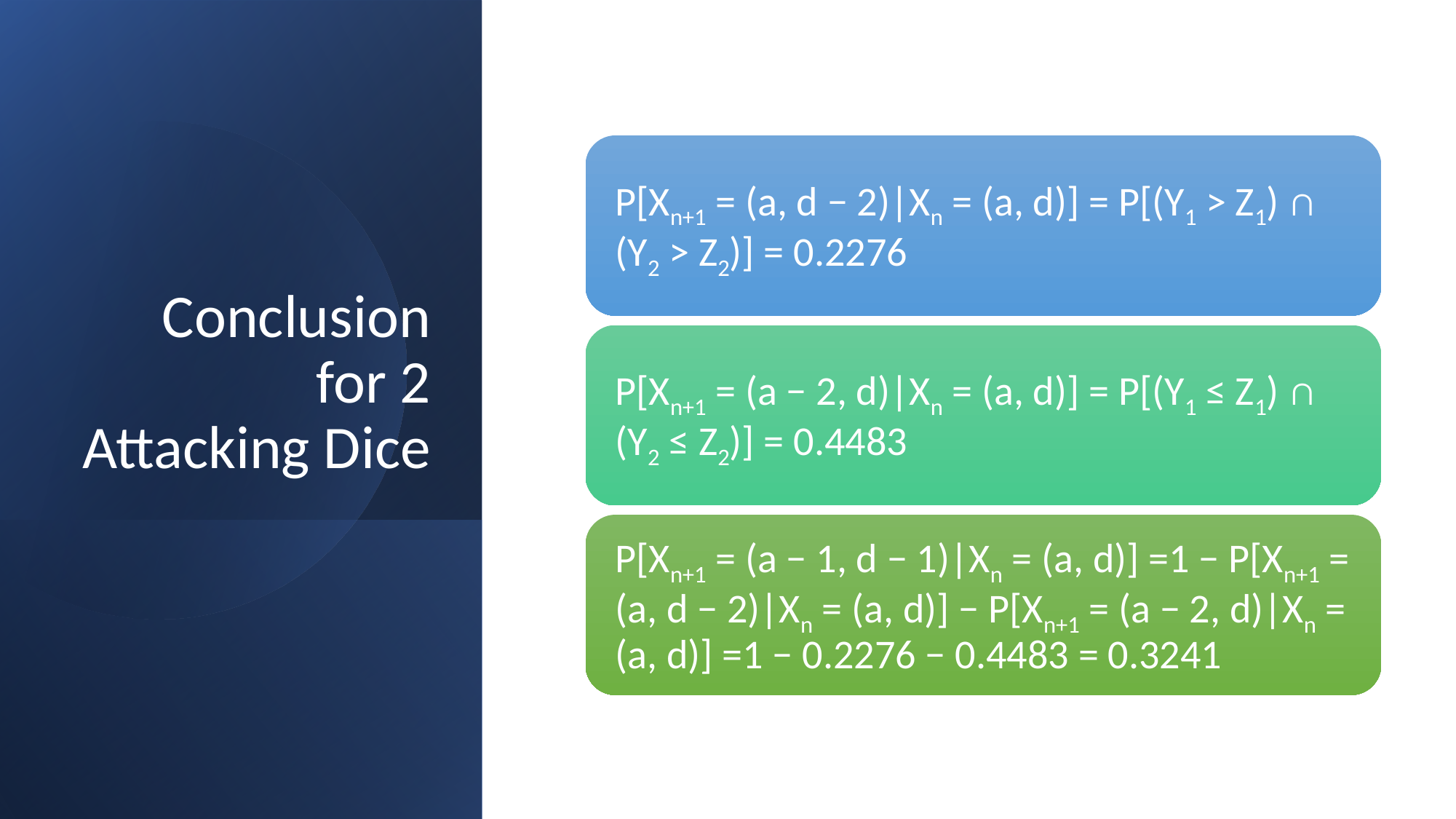

P[Xn+1 = (a, d − 2)|Xn = (a, d)] = P[(Y1 > Z1) ∩ (Y2 > Z2)] = 0.2276
P[Xn+1 = (a − 2, d)|Xn = (a, d)] = P[(Y1 ≤ Z1) ∩ (Y2 ≤ Z2)] = 0.4483
P[Xn+1 = (a − 1, d − 1)|Xn = (a, d)] =1 − P[Xn+1 = (a, d − 2)|Xn = (a, d)] − P[Xn+1 = (a − 2, d)|Xn = (a, d)] =1 − 0.2276 − 0.4483 = 0.3241

# Conclusion for 2 Attacking Dice